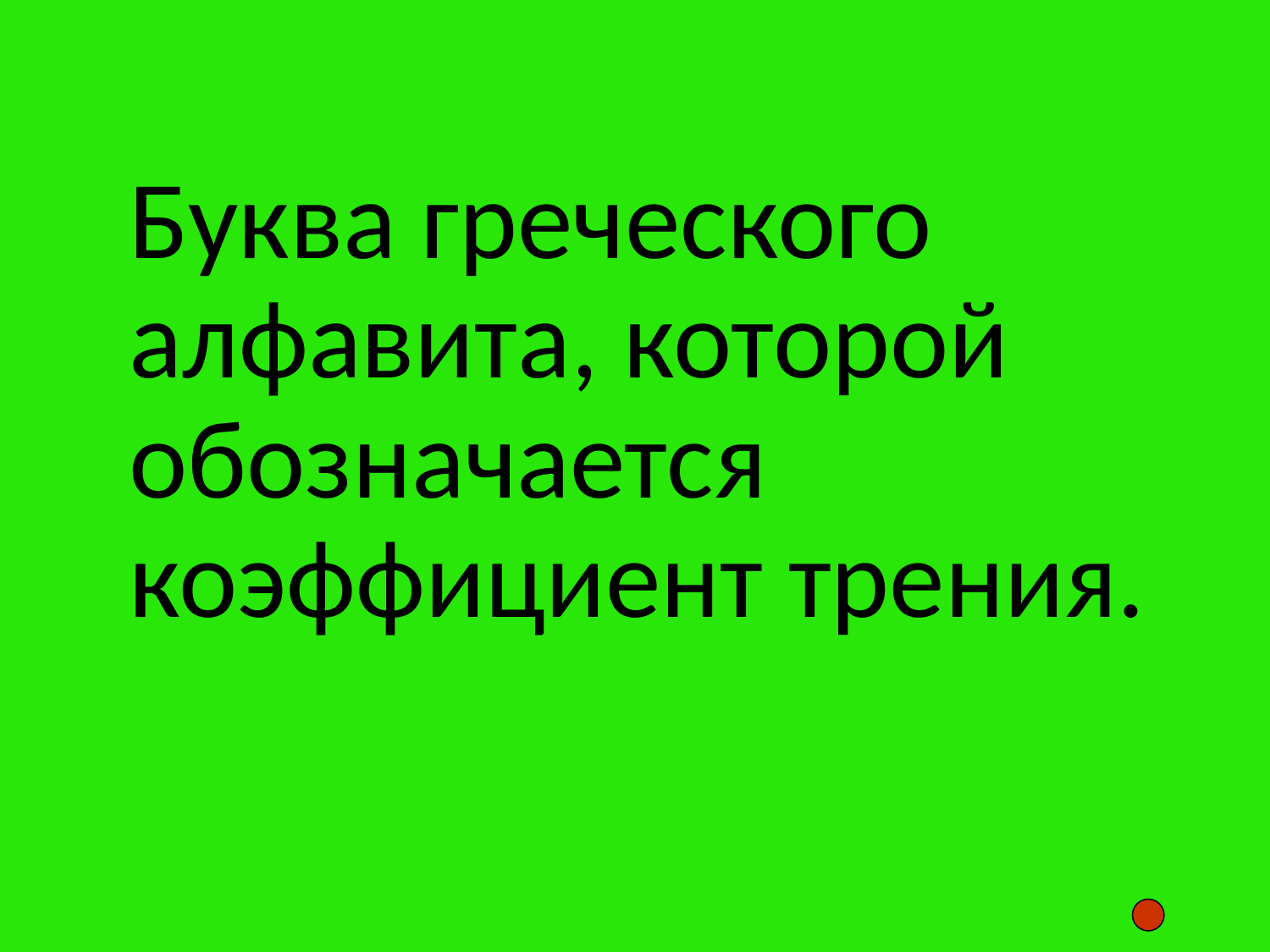

Буква греческого алфавита, которой обозначается коэффициент трения.